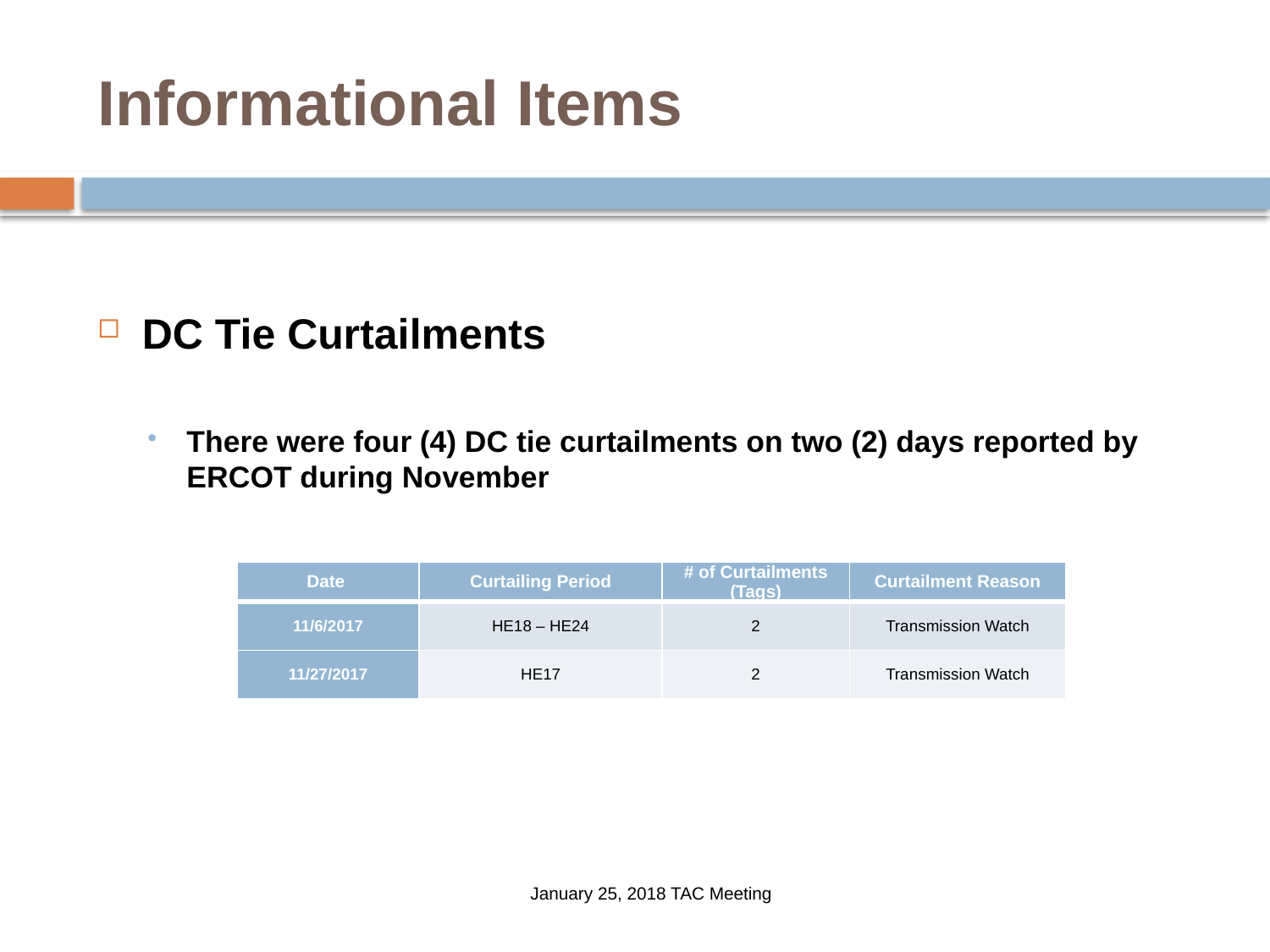

# Informational Items

DC Tie Curtailments

There were four (4) DC tie curtailments on two (2) days reported by ERCOT during November

| Date | Curtailing Period | # of Curtailments (Tags) | Curtailment Reason |
| --- | --- | --- | --- |
| 11/6/2017 | HE18 – HE24 | 2 | Transmission Watch |
| 11/27/2017 | HE17 | 2 | Transmission Watch |
January 25, 2018 TAC Meeting